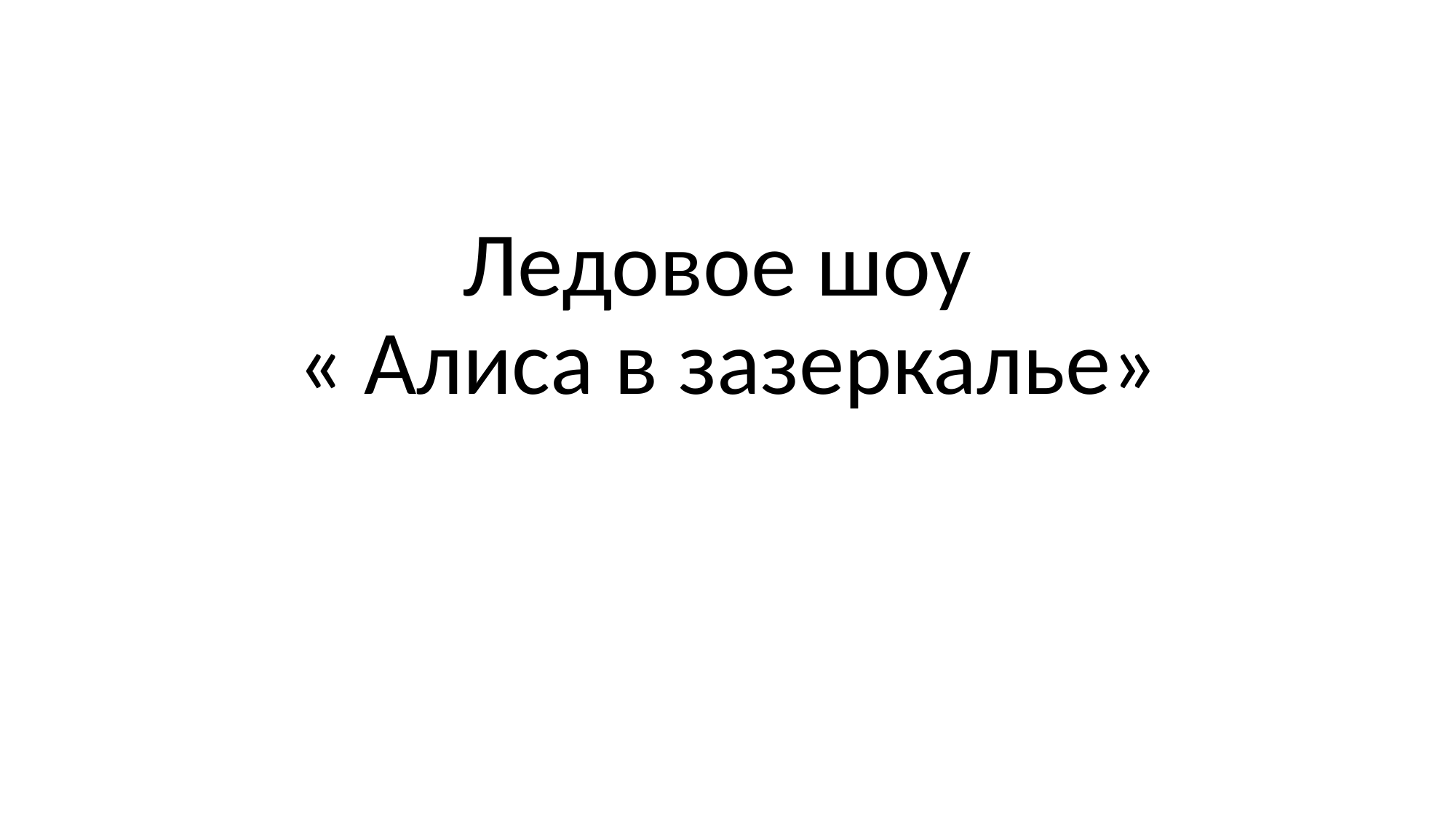

# Ледовое шоу « Алиса в зазеркалье»